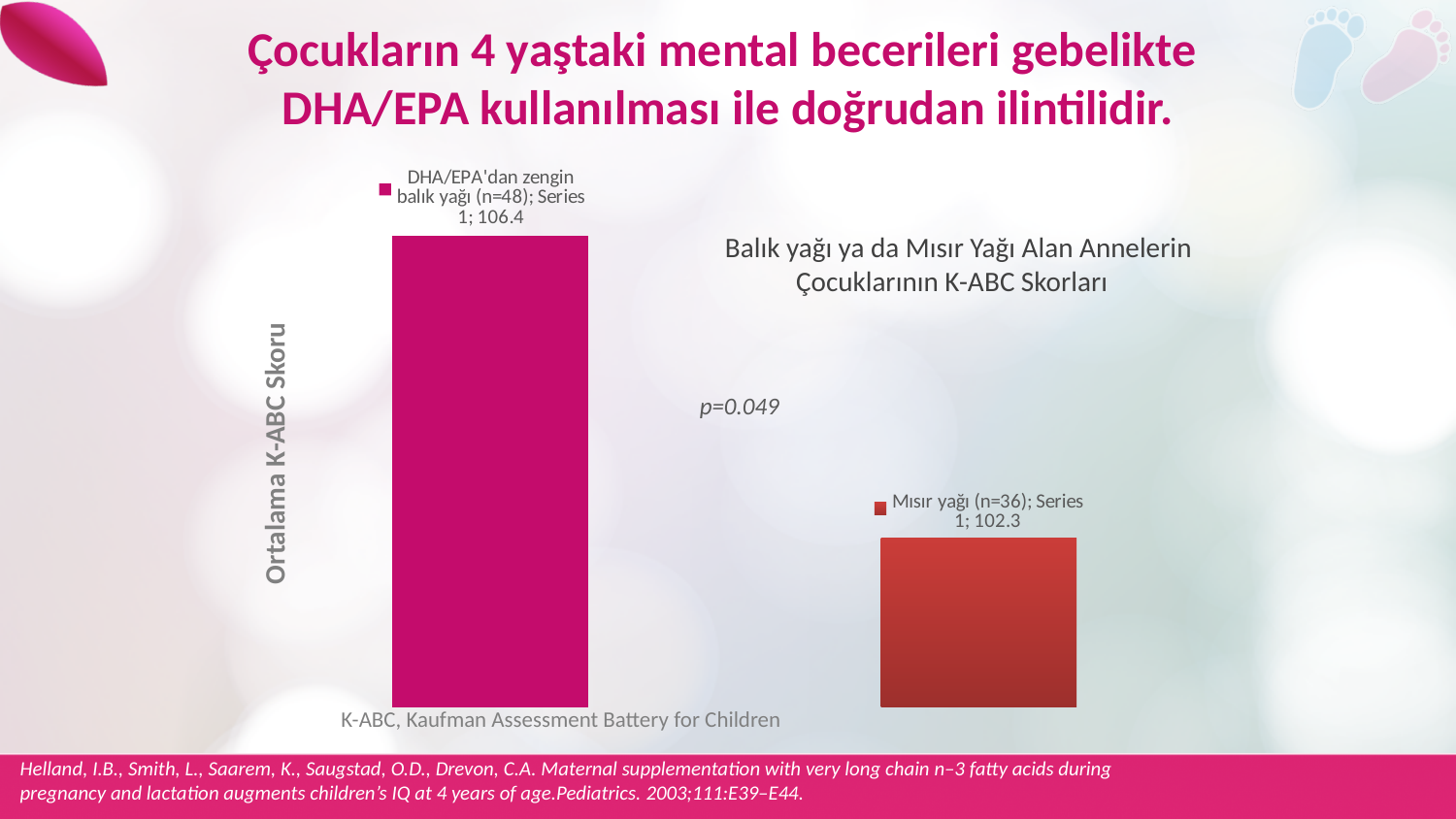

# Çocukların 4 yaştaki mental becerileri gebelikte DHA/EPA kullanılması ile doğrudan ilintilidir.

### Chart

| Category | Series 1 |
|---|---|
| DHA/EPA'dan zengin balık yağı (n=48) | 106.4 |
| Mısır yağı (n=36) | 102.3 |
Balık yağı ya da Mısır Yağı Alan Annelerin Çocuklarının K-ABC Skorları

p=0.049
Ortalama K-ABC Skoru
K-ABC, Kaufman Assessment Battery for Children
Helland, I.B., Smith, L., Saarem, K., Saugstad, O.D., Drevon, C.A. Maternal supplementation with very long chain n–3 fatty acids during pregnancy and lactation augments children’s IQ at 4 years of age.Pediatrics. 2003;111:E39–E44.